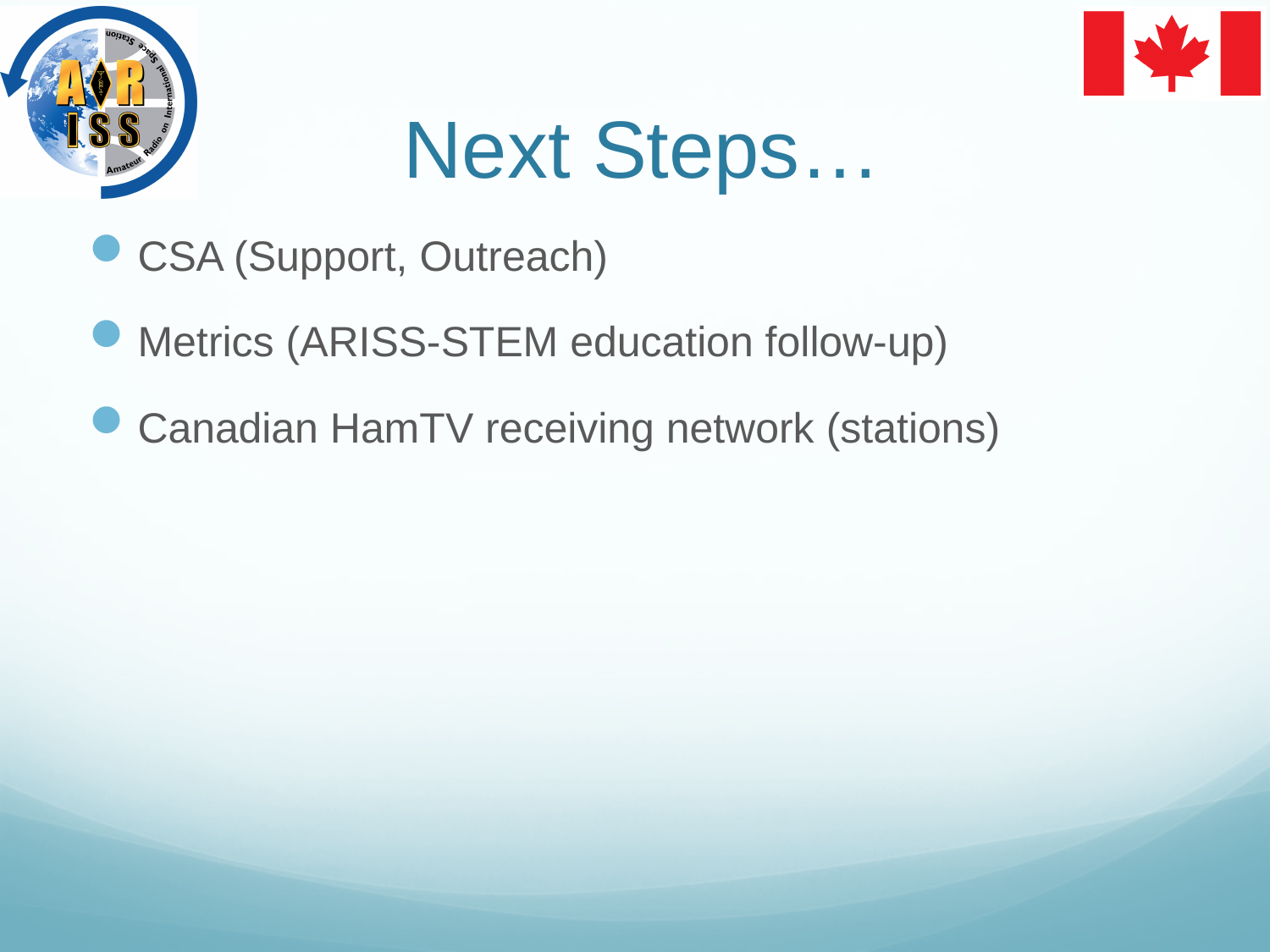

# Next Steps…
CSA (Support, Outreach)
Metrics (ARISS-STEM education follow-up)
Canadian HamTV receiving network (stations)